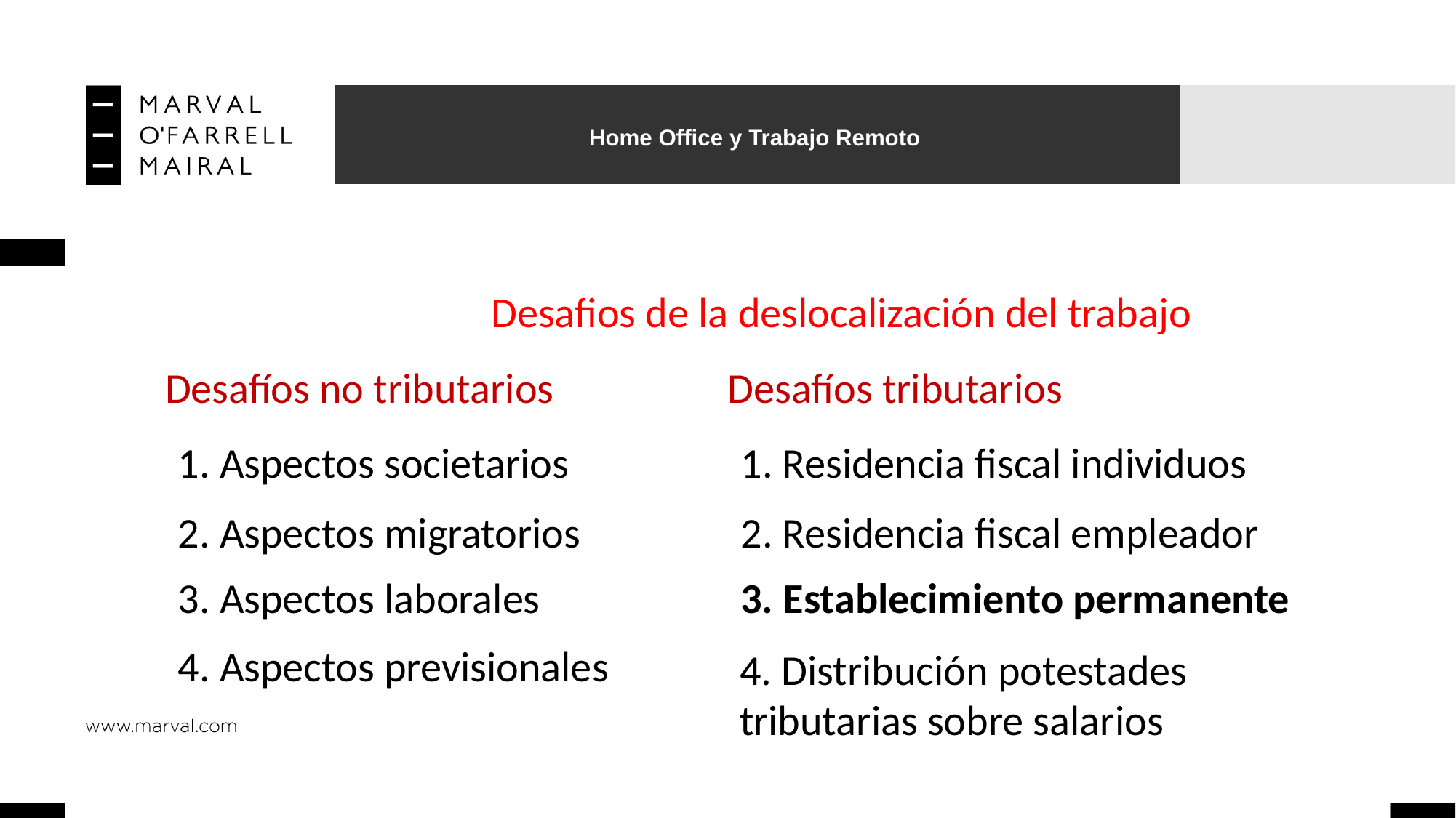

# Home Office y Trabajo Remoto
Desafios de la deslocalización del trabajo
Desafíos no tributarios
1. Aspectos societarios
2. Aspectos migratorios
3. Aspectos laborales
4. Aspectos previsionales
Desafíos tributarios
1. Residencia fiscal individuos
2. Residencia fiscal empleador
3. Establecimiento permanente
4. Distribución potestades tributarias sobre salarios